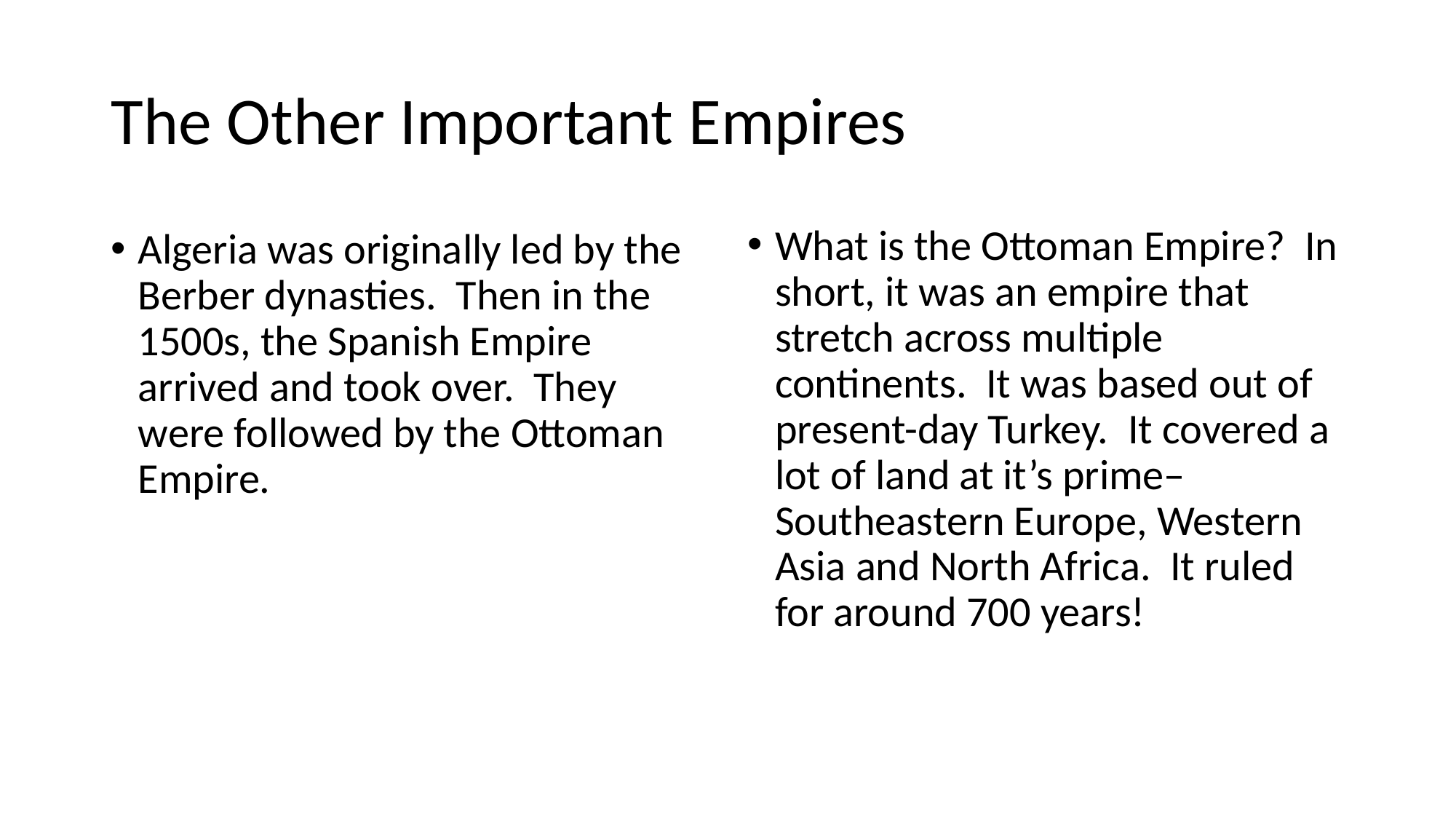

# The Other Important Empires
What is the Ottoman Empire?  In short, it was an empire that stretch across multiple continents.  It was based out of present-day Turkey.  It covered a lot of land at it’s prime– Southeastern Europe, Western Asia and North Africa.  It ruled for around 700 years!
Algeria was originally led by the Berber dynasties.  Then in the 1500s, the Spanish Empire arrived and took over.  They were followed by the Ottoman Empire.